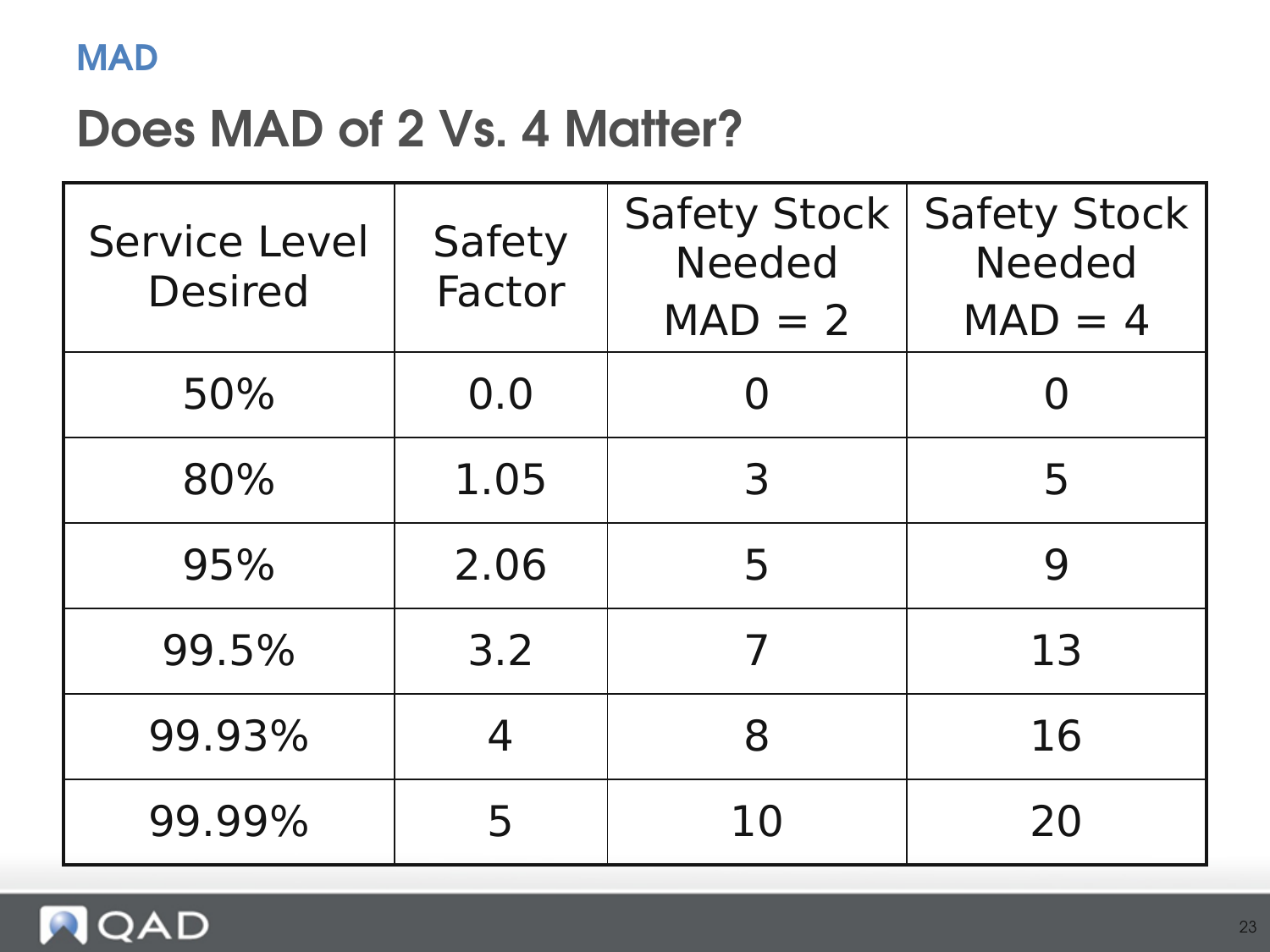

MAD
# Does MAD of 2 Vs. 4 Matter?
| Service Level Desired | Safety Factor | Safety Stock Needed MAD = 2 | Safety Stock Needed MAD = 4 |
| --- | --- | --- | --- |
| 50% | 0.0 | 0 | 0 |
| 80% | 1.05 | 3 | 5 |
| 95% | 2.06 | 5 | 9 |
| 99.5% | 3.2 | 7 | 13 |
| 99.93% | 4 | 8 | 16 |
| 99.99% | 5 | 10 | 20 |
23